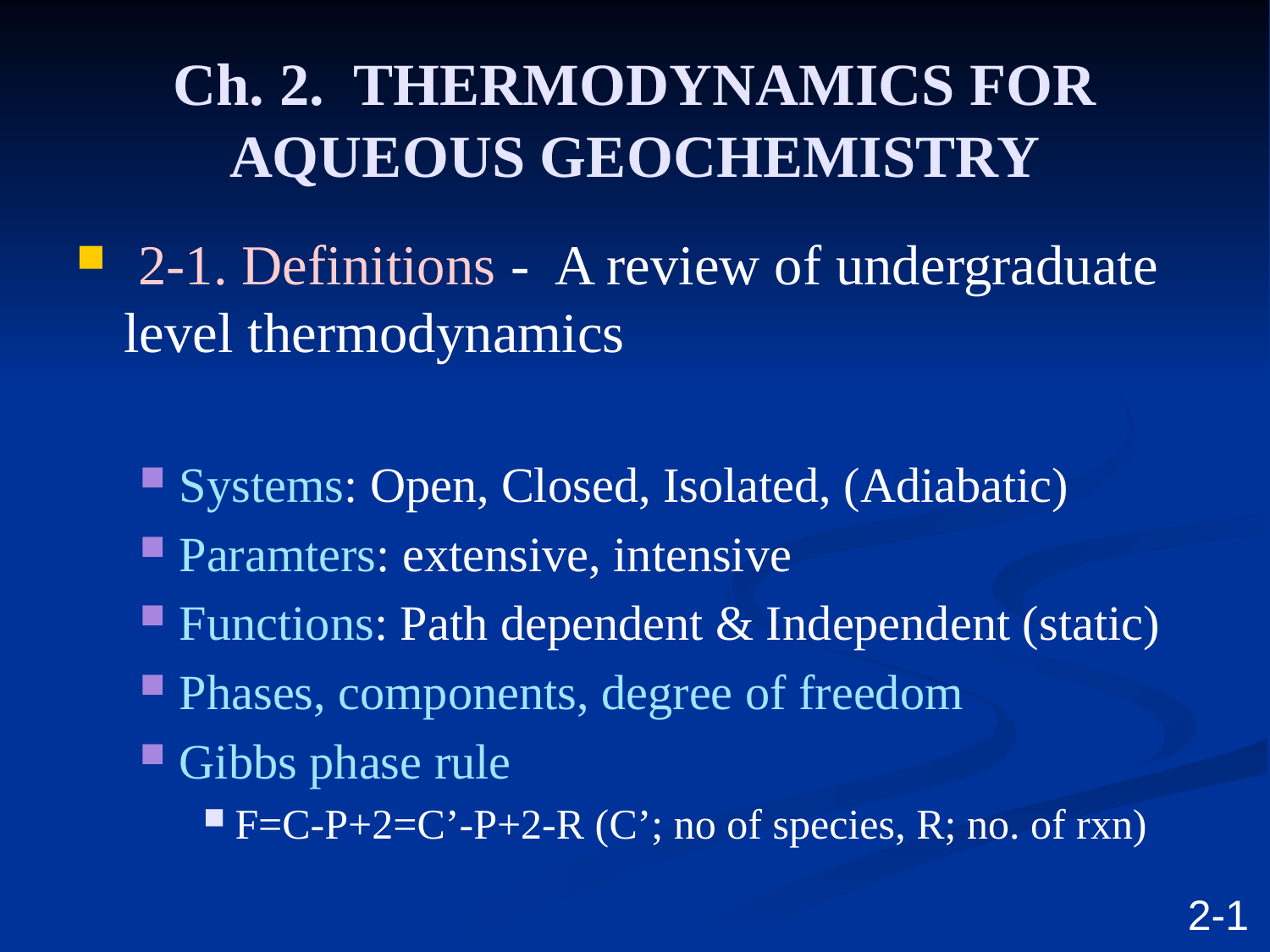

# Ch. 2.  THERMODYNAMICS FOR AQUEOUS GEOCHEMISTRY
 2-1. Definitions -  A review of undergraduate level thermodynamics

Systems: Open, Closed, Isolated, (Adiabatic)
Paramters: extensive, intensive
Functions: Path dependent & Independent (static)
Phases, components, degree of freedom
Gibbs phase rule
F=C-P+2=C’-P+2-R (C’; no of species, R; no. of rxn)

2-1